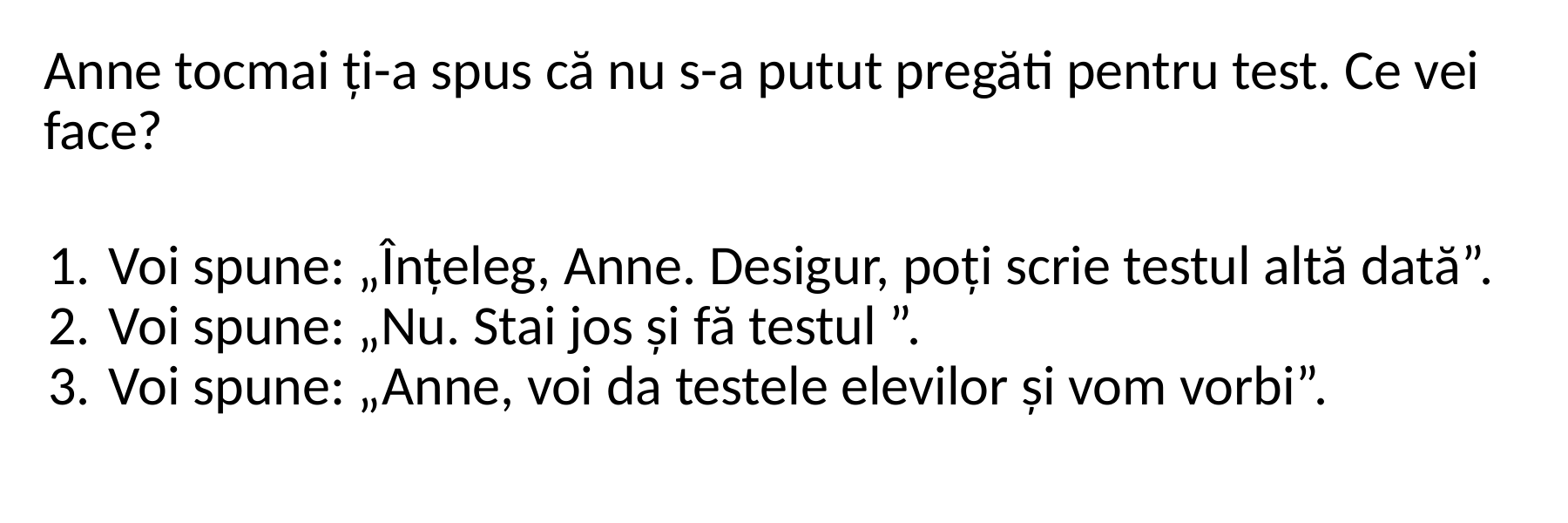

Anne tocmai ți-a spus că nu s-a putut pregăti pentru test. Ce vei face?

Voi spune: „Înțeleg, Anne. Desigur, poți scrie testul altă dată”.
Voi spune: „Nu. Stai jos și fă testul ”.
Voi spune: „Anne, voi da testele elevilor și vom vorbi”.